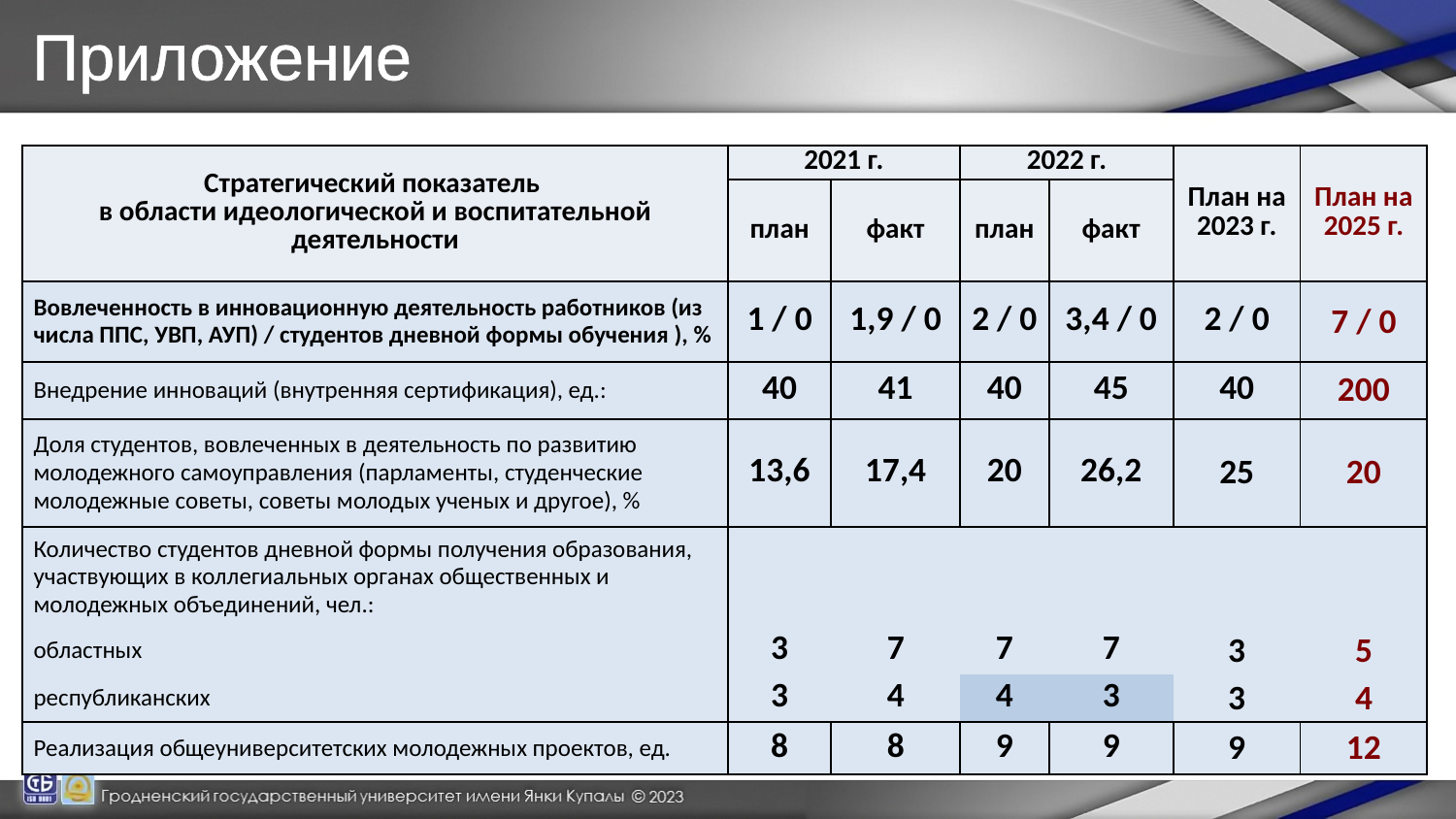

Приложение
| Стратегический показатель в области идеологической и воспитательной деятельности | 2021 г. |  | 2022 г. |  | План на 2023 г. | План на 2025 г. |
| --- | --- | --- | --- | --- | --- | --- |
|  | план | факт | план | факт |  |  |
| Вовлеченность в инновационную деятельность работников (из числа ППС, УВП, АУП) / студентов дневной формы обучения ), % | 1 / 0 | 1,9 / 0 | 2 / 0 | 3,4 / 0 | 2 / 0 | 7 / 0 |
| Внедрение инноваций (внутренняя сертификация), ед.: | 40 | 41 | 40 | 45 | 40 | 200 |
| Доля студентов, вовлеченных в деятельность по развитию молодежного самоуправления (парламенты, студенческие молодежные советы, советы молодых ученых и другое), % | 13,6 | 17,4 | 20 | 26,2 | 25 | 20 |
| Количество студентов дневной формы получения образования, участвующих в коллегиальных органах общественных и молодежных объединений, чел.: |  |  |  |  |  |  |
| областных | 3 | 7 | 7 | 7 | 3 | 5 |
| республиканских | 3 | 4 | 4 | 3 | 3 | 4 |
| Реализация общеуниверситетских молодежных проектов, ед. | 8 | 8 | 9 | 9 | 9 | 12 |